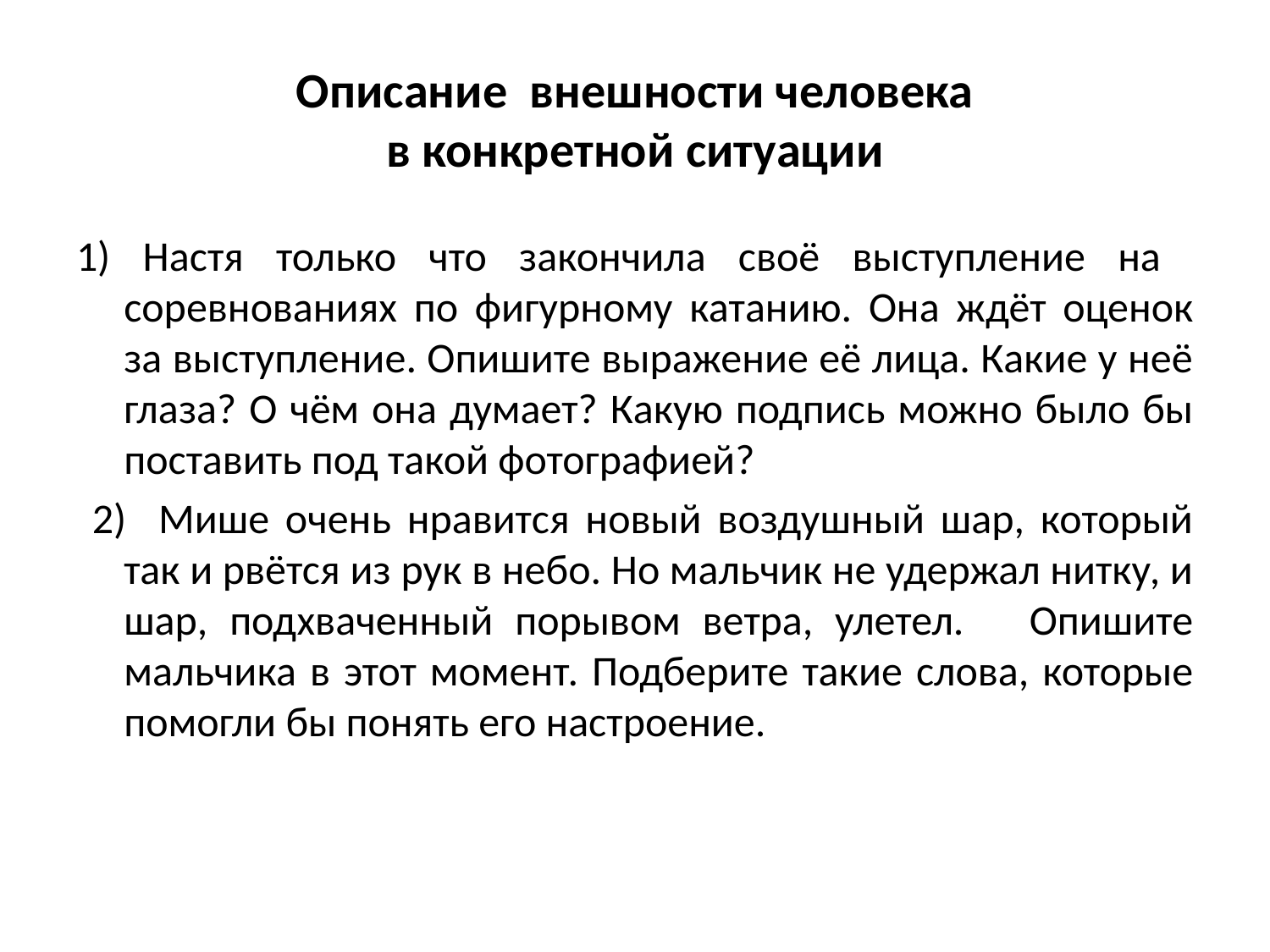

# Описание  внешности человека в конкретной ситуации
1) Настя только что закончила своё выступление на  соревнованиях по фигурному катанию. Она ждёт оценок за выступление. Опишите выражение её лица. Какие у неё глаза? О чём она думает? Какую подпись можно было бы поставить под такой фотографией?
 2)  Мише очень нравится новый воздушный шар, который так и рвётся из рук в небо. Но мальчик не удержал нитку, и шар, подхваченный порывом ветра, улетел.   Опишите мальчика в этот момент. Подберите такие слова, которые помогли бы понять его настроение.